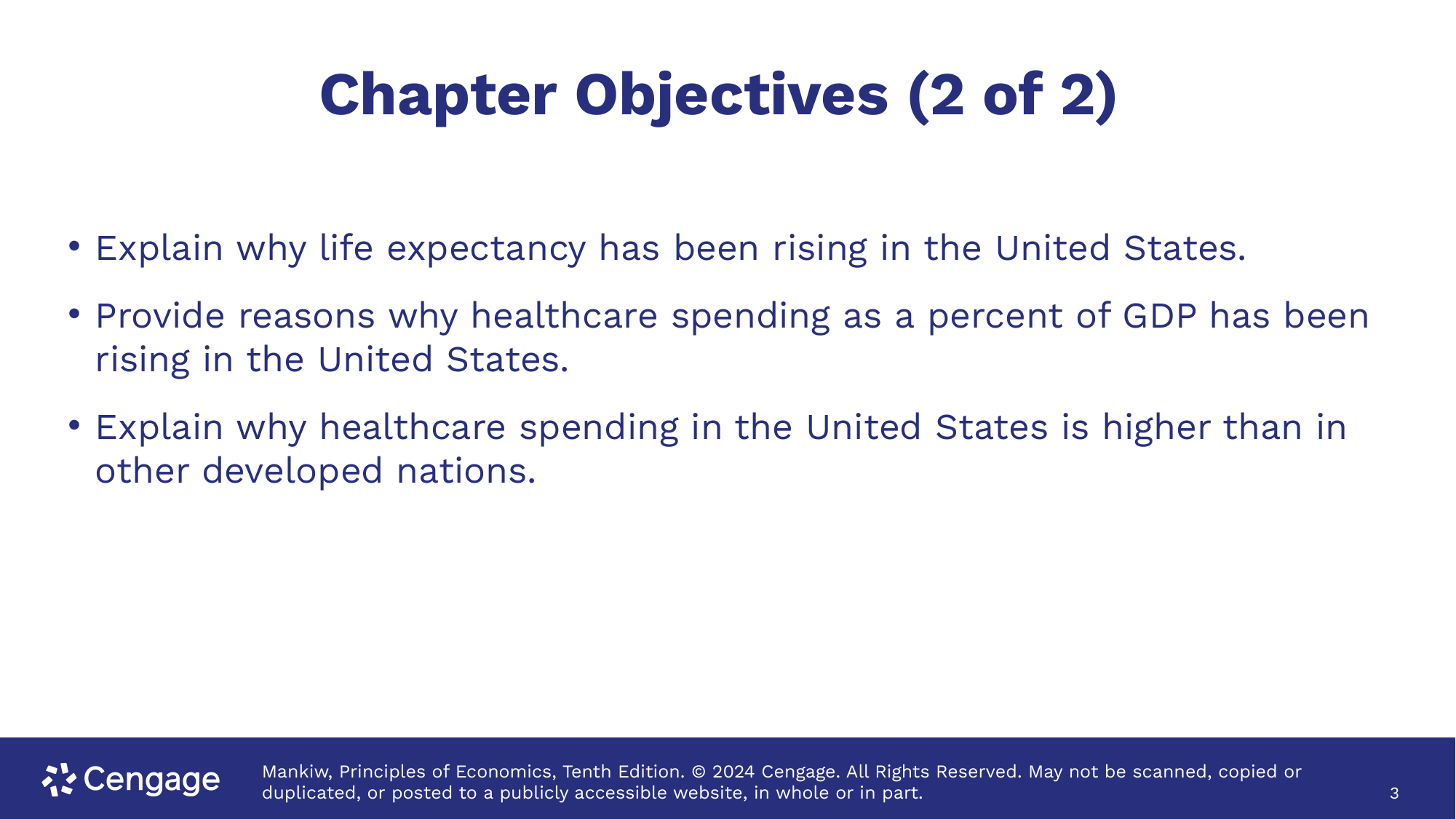

# Chapter Objectives (2 of 2)
Explain why life expectancy has been rising in the United States.
Provide reasons why healthcare spending as a percent of GDP has been rising in the United States.
Explain why healthcare spending in the United States is higher than in other developed nations.